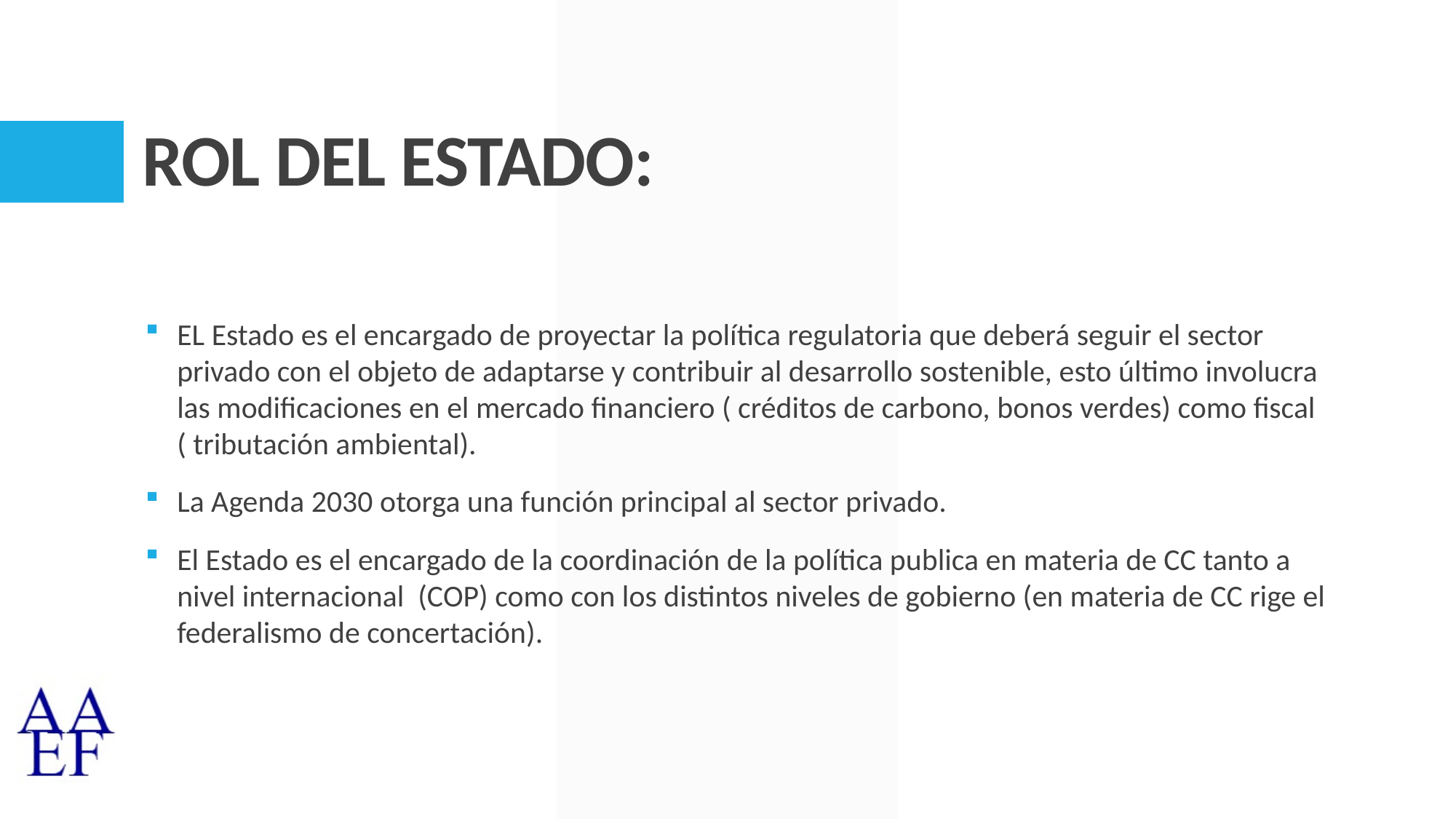

# ROL DEL ESTADO:

EL Estado es el encargado de proyectar la política regulatoria que deberá seguir el sector privado con el objeto de adaptarse y contribuir al desarrollo sostenible, esto último involucra las modificaciones en el mercado financiero ( créditos de carbono, bonos verdes) como fiscal ( tributación ambiental).
La Agenda 2030 otorga una función principal al sector privado.
El Estado es el encargado de la coordinación de la política publica en materia de CC tanto a nivel internacional  (COP) como con los distintos niveles de gobierno (en materia de CC rige el federalismo de concertación).